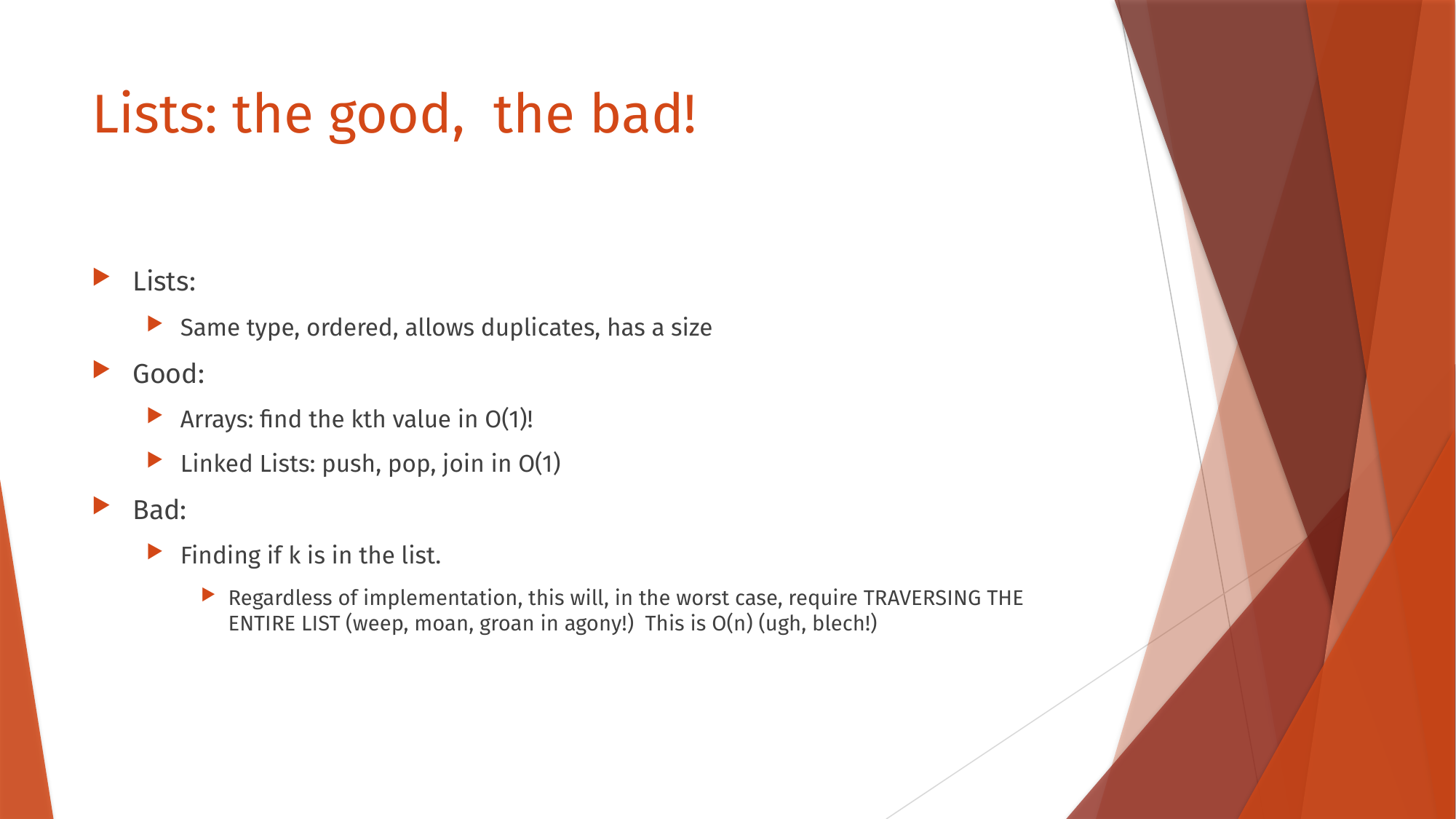

# Lists: the good,  the bad!
Lists:
Same type, ordered, allows duplicates, has a size
Good:
Arrays: find the kth value in O(1)!
Linked Lists: push, pop, join in O(1)
Bad:
Finding if k is in the list.
Regardless of implementation, this will, in the worst case, require TRAVERSING THE ENTIRE LIST (weep, moan, groan in agony!)  This is O(n) (ugh, blech!)